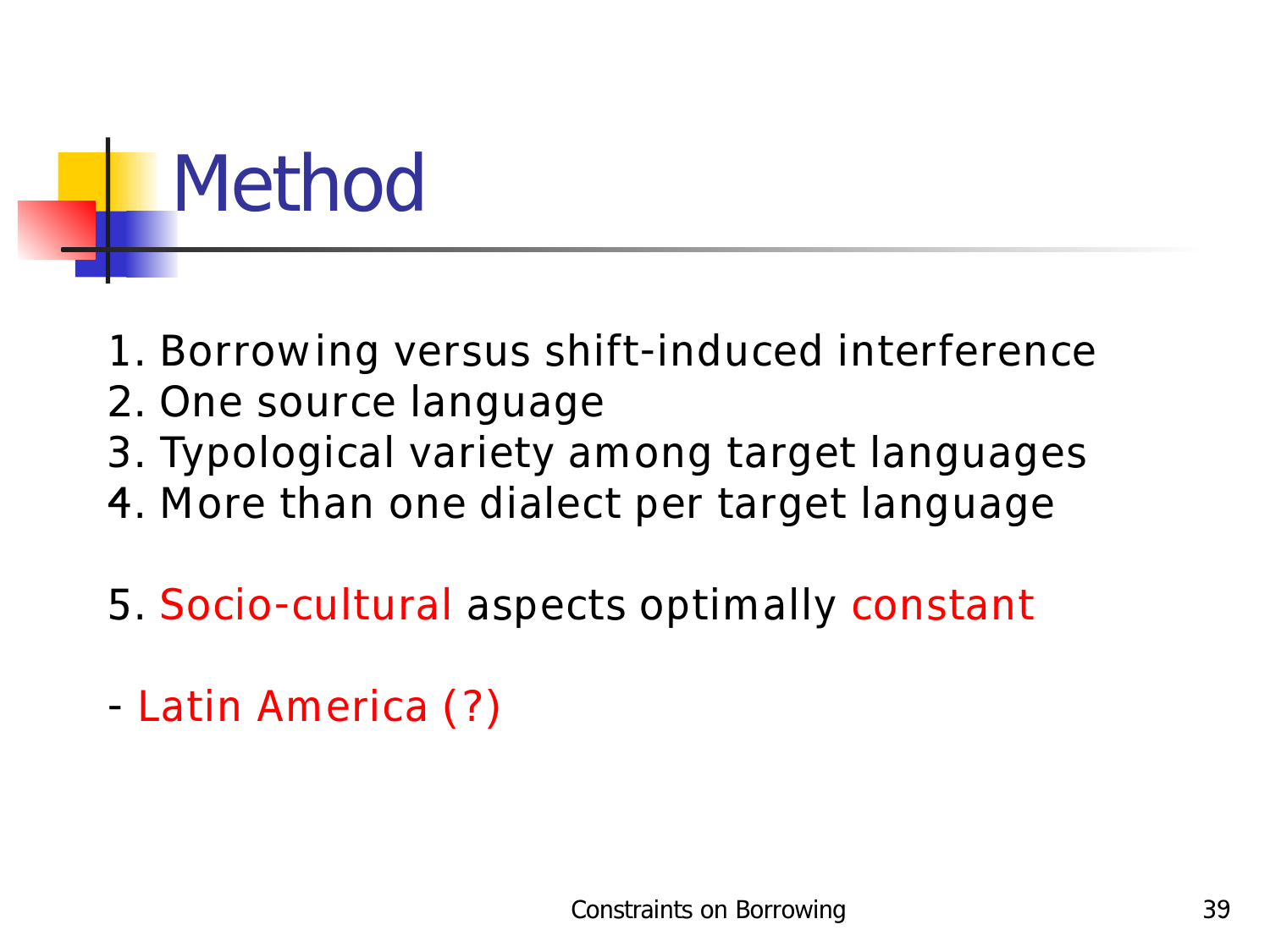

# Method
1. Borrowing versus shift-induced interference
2. One source language
3. Typological variety among target languages
4. More than one dialect per target language

5. Socio-cultural aspects optimally constant

- Latin America (?)
Constraints on Borrowing
39